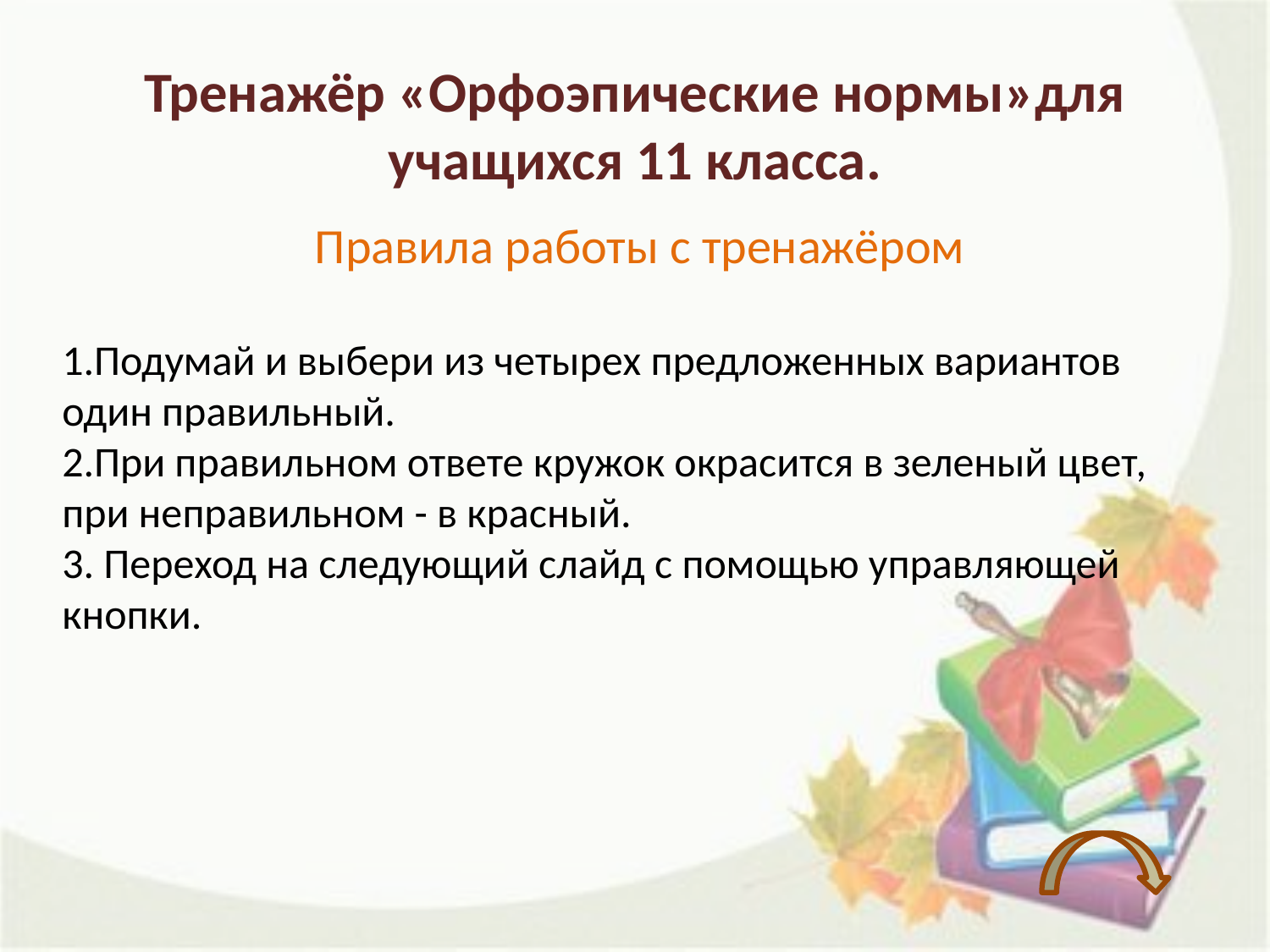

Тренажёр «Орфоэпические нормы»для учащихся 11 класса.
Правила работы с тренажёром

1.Подумай и выбери из четырех предложенных вариантов один правильный.
2.При правильном ответе кружок окрасится в зеленый цвет,
при неправильном - в красный.
3. Переход на следующий слайд с помощью управляющей кнопки.